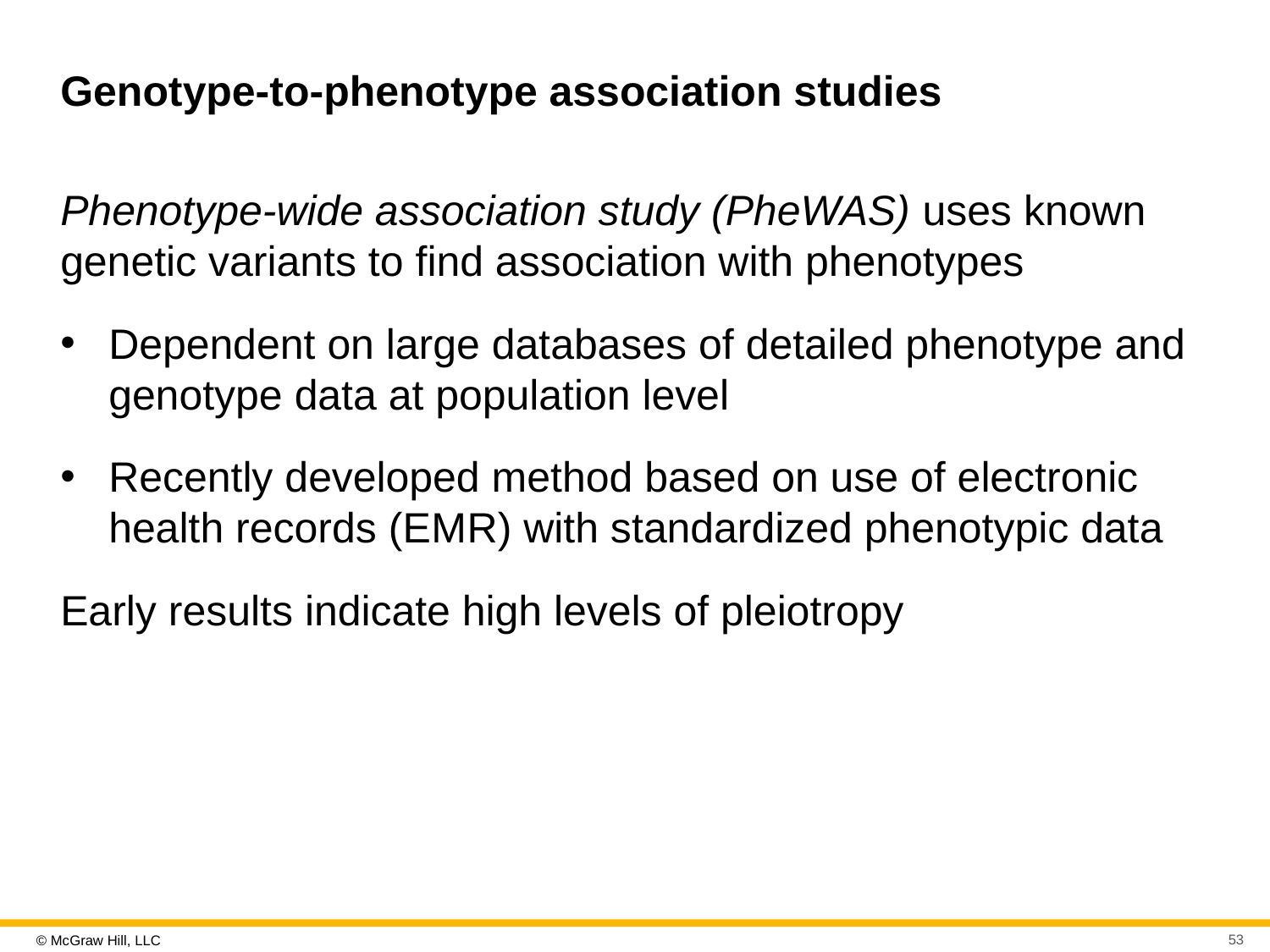

# Genotype-to-phenotype association studies
Phenotype-wide association study (PheWAS) uses known genetic variants to find association with phenotypes
Dependent on large databases of detailed phenotype and genotype data at population level
Recently developed method based on use of electronic health records (E M R) with standardized phenotypic data
Early results indicate high levels of pleiotropy
53